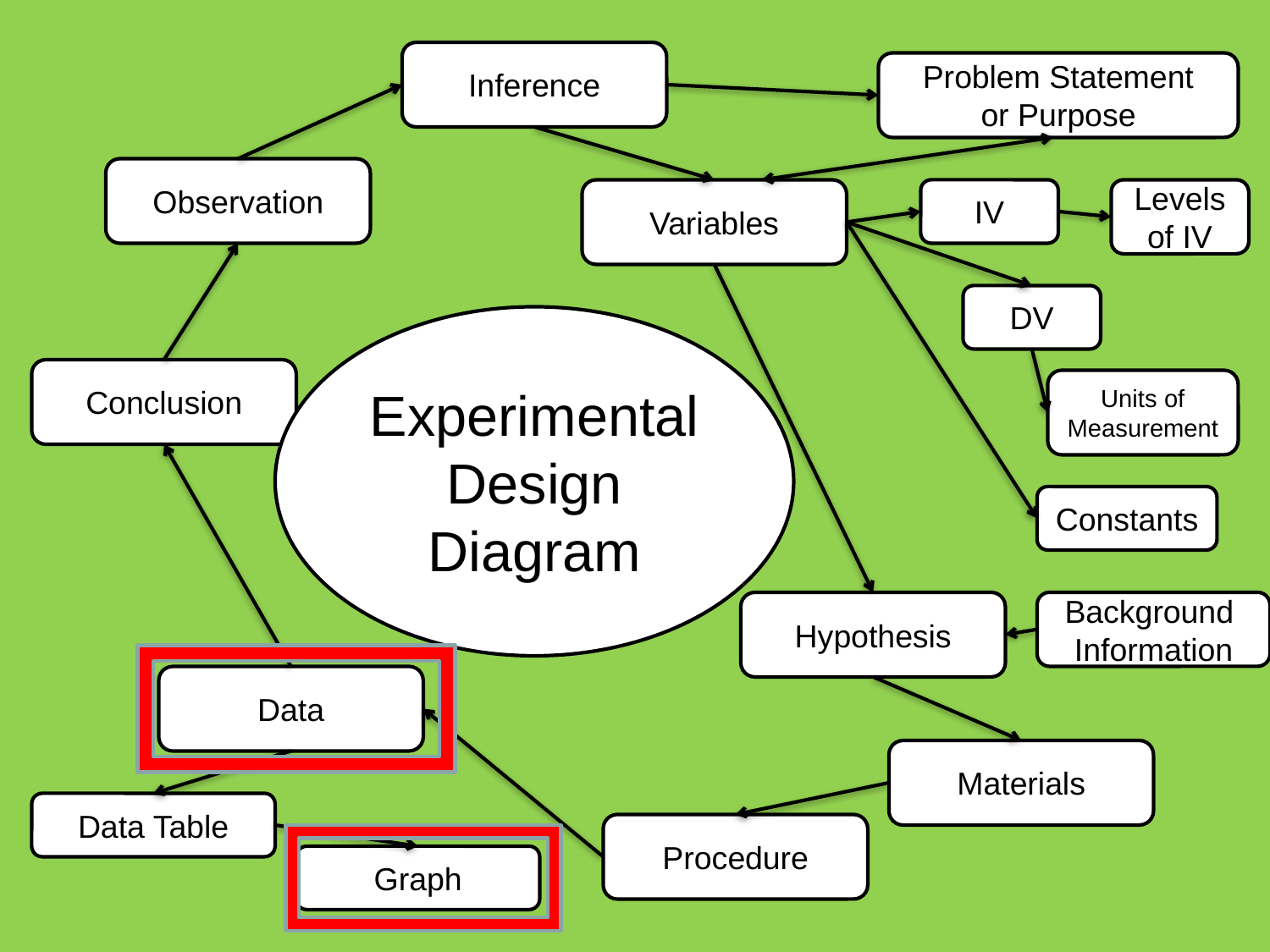

Inference
Problem Statement
or Purpose
Observation
Variables
IV
Levels of IV
DV
Experimental Design Diagram
Conclusion
Units of Measurement
Constants
Hypothesis
Background
Information

Data
Materials
Data Table
Procedure

Graph